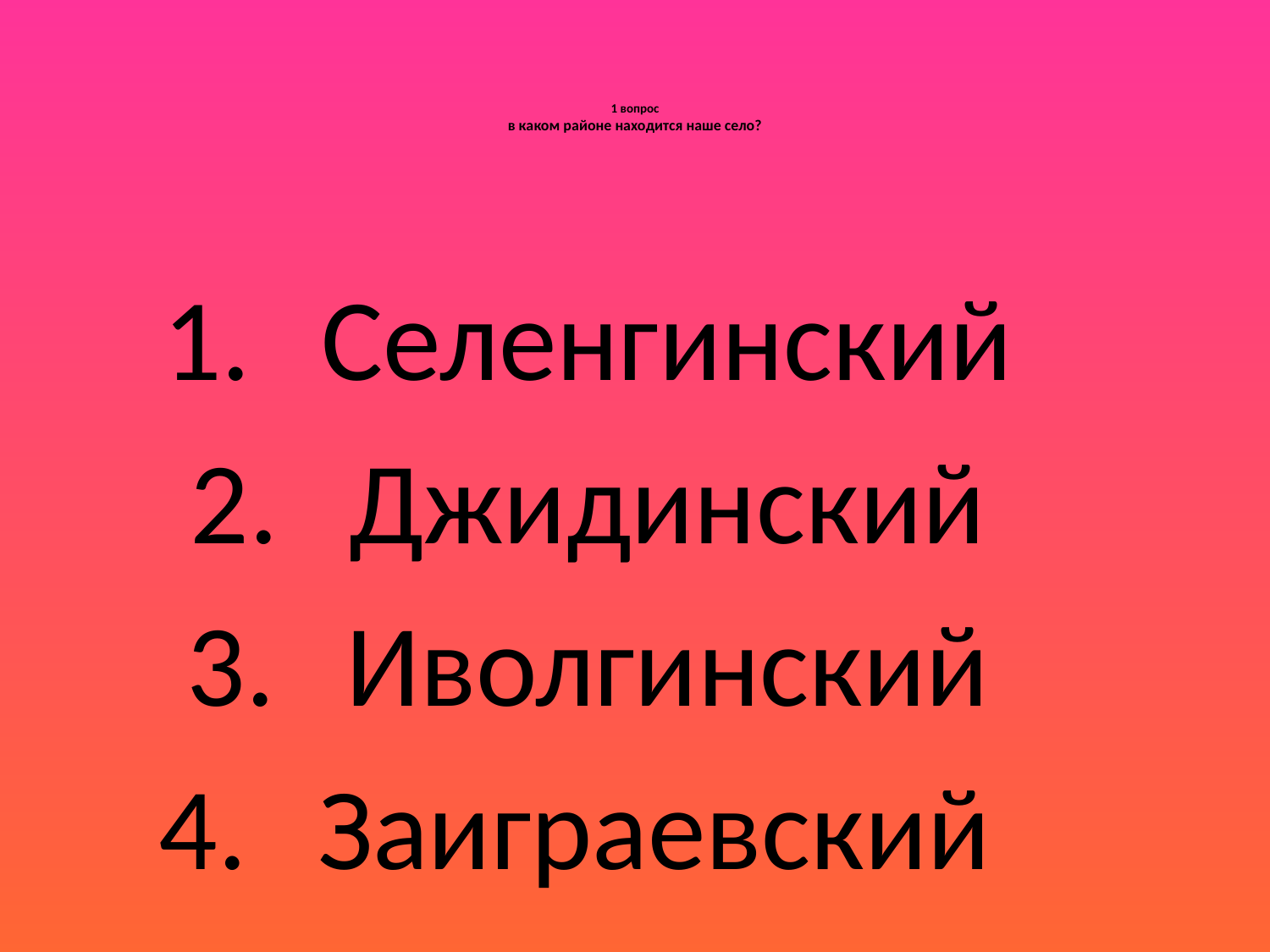

# 1 вопрос в каком районе находится наше село?
Селенгинский
Джидинский
Иволгинский
Заиграевский